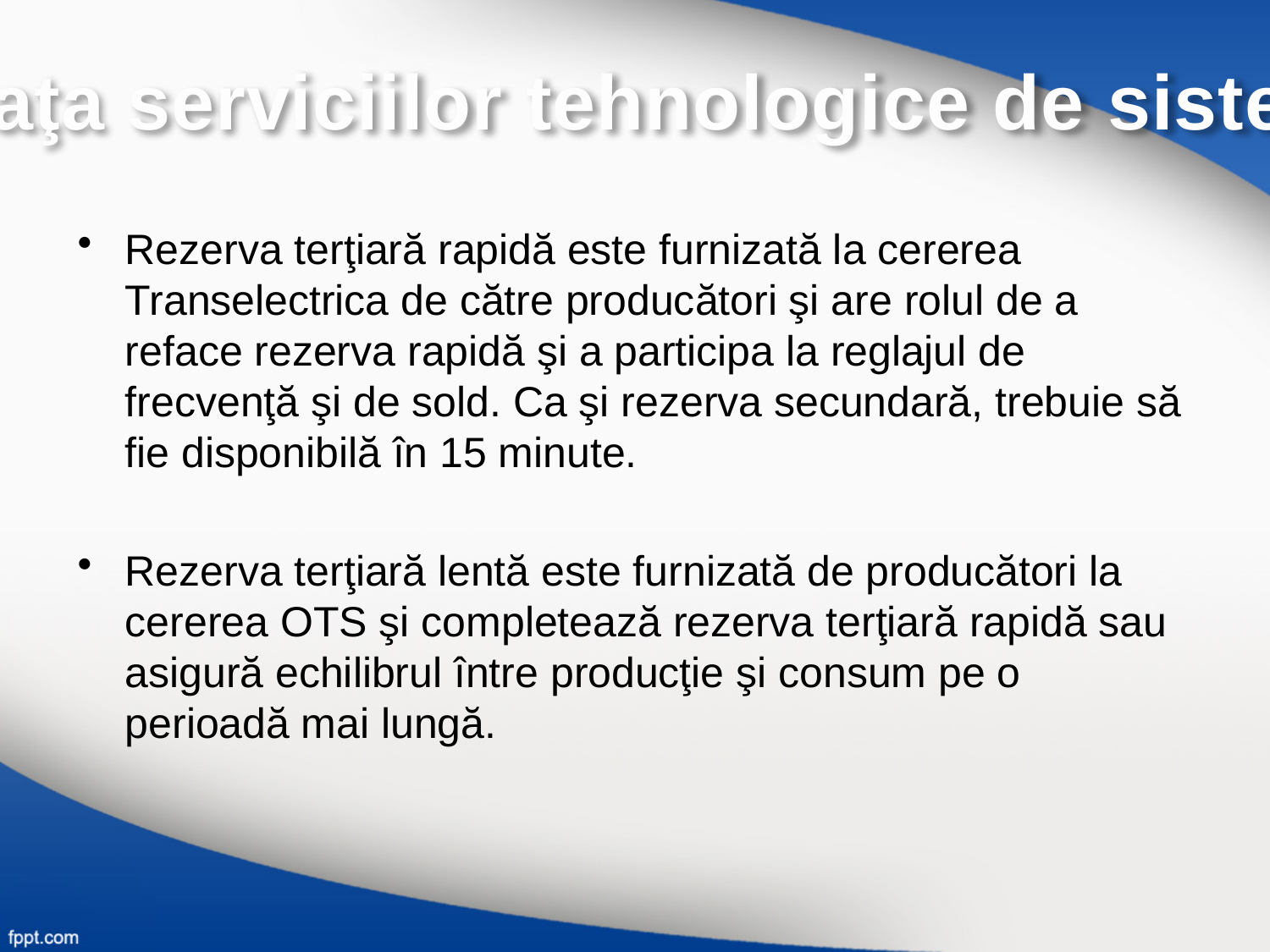

Piaţa serviciilor tehnologice de sistem
Rezerva terţiară rapidă este furnizată la cererea Transelectrica de către producători şi are rolul de a reface rezerva rapidă şi a participa la reglajul de frecvenţă şi de sold. Ca şi rezerva secundară, trebuie să fie disponibilă în 15 minute.

Rezerva terţiară lentă este furnizată de producători la cererea OTS şi completează rezerva terţiară rapidă sau asigură echilibrul între producţie şi consum pe o perioadă mai lungă.